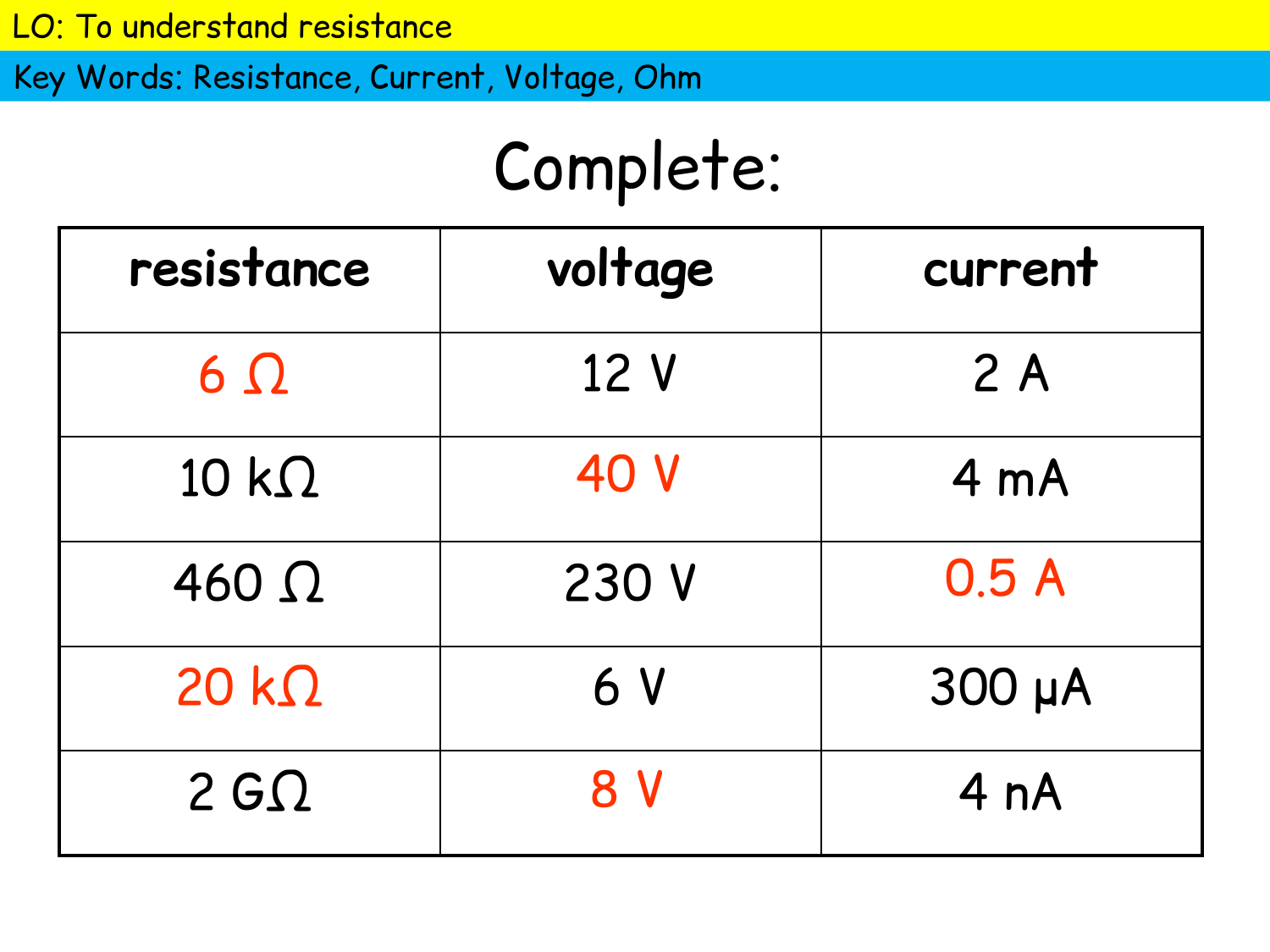

Complete:
# Answers:
| resistance | voltage | current |
| --- | --- | --- |
|  | 12 V | 2 A |
| 10 kΩ |  | 4 mA |
| 460 Ω | 230 V |  |
|  | 6 V | 300 μA |
| 2 GΩ |  | 4 nA |
6 Ω
40 V
0.5 A
20 kΩ
8 V